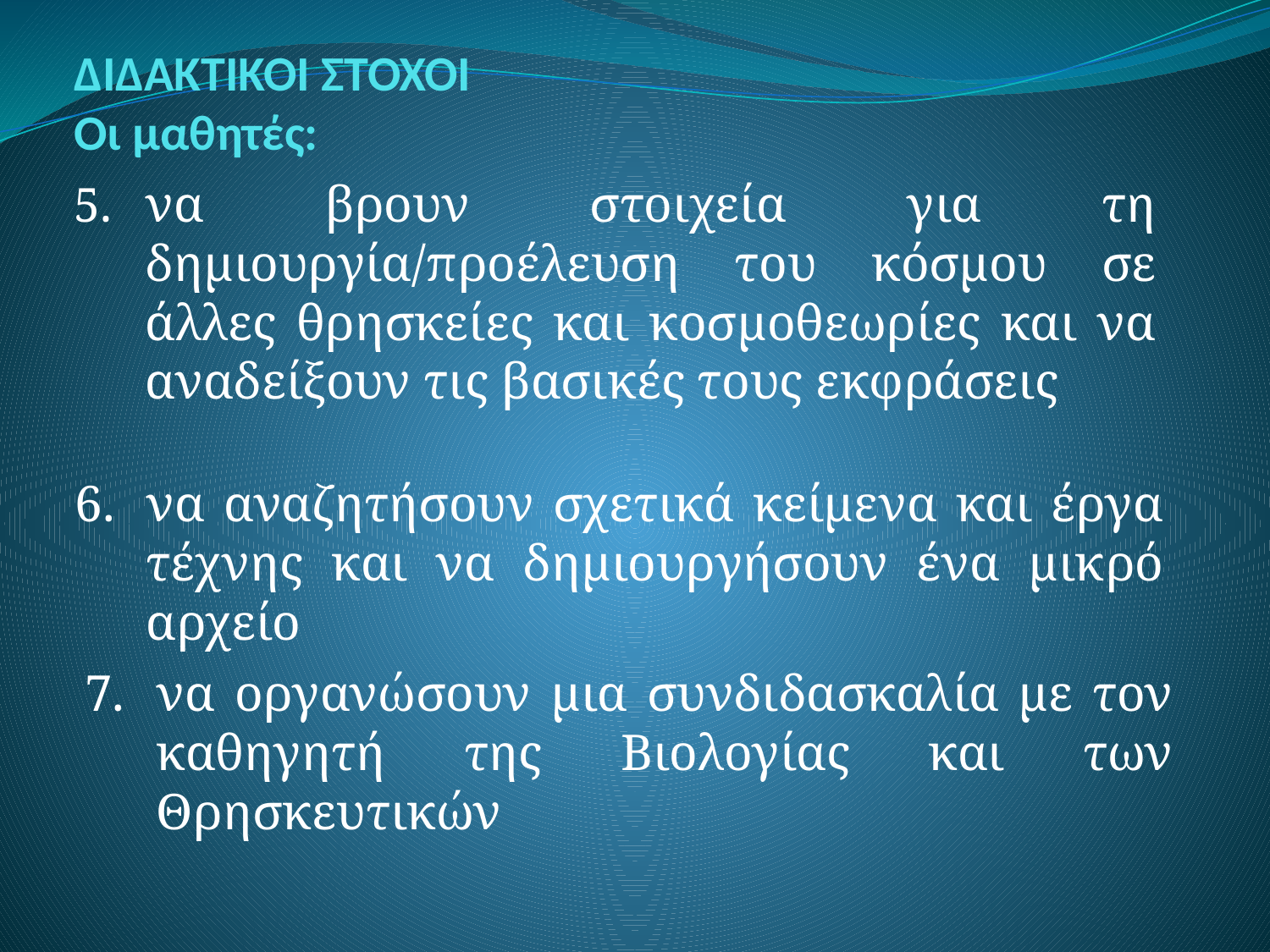

# ΔΙΔΑΚΤΙΚΟΙ ΣΤΟΧΟΙ Οι μαθητές:
να βρουν στοιχεία για τη δημιουργία/προέλευση του κόσμου σε άλλες θρησκείες και κοσμοθεωρίες και να αναδείξουν τις βασικές τους εκφράσεις
να αναζητήσουν σχετικά κείμενα και έργα τέχνης και να δημιουργήσουν ένα μικρό αρχείο
να οργανώσουν μια συνδιδασκαλία με τον καθηγητή της Βιολογίας και των Θρησκευτικών